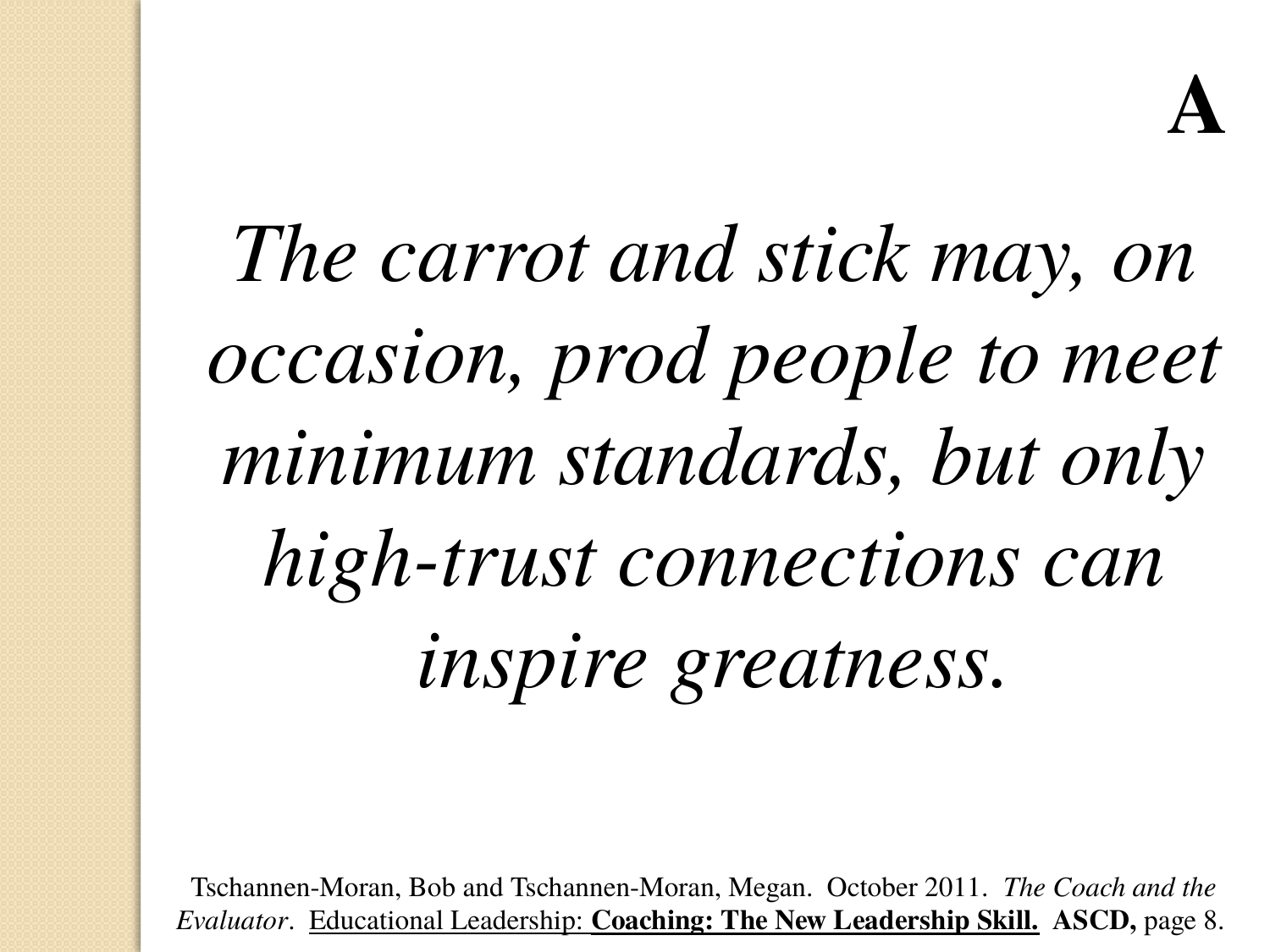

A
The carrot and stick may, on occasion, prod people to meet minimum standards, but only high-trust connections can inspire greatness.
Tschannen-Moran, Bob and Tschannen-Moran, Megan.  October 2011.  The Coach and the Evaluator.  Educational Leadership: Coaching: The New Leadership Skill.  ASCD, page 8.